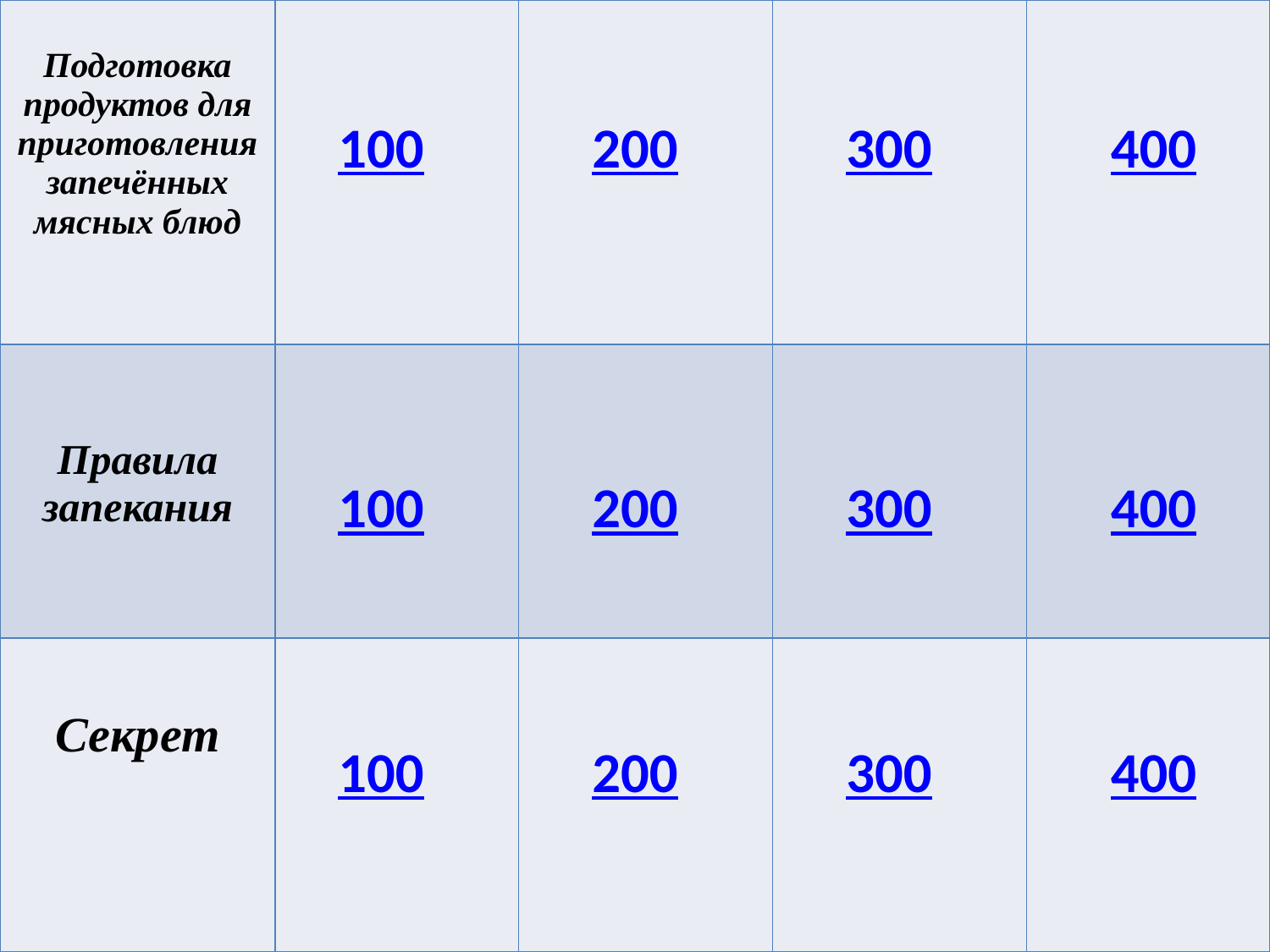

| Подготовка продуктов для приготовления запечённых мясных блюд |  |  |  |  |
| --- | --- | --- | --- | --- |
| Правила запекания |  |  |  |  |
| Секрет |  |  |  |  |
100
200
300
400
100
200
300
400
100
200
300
400